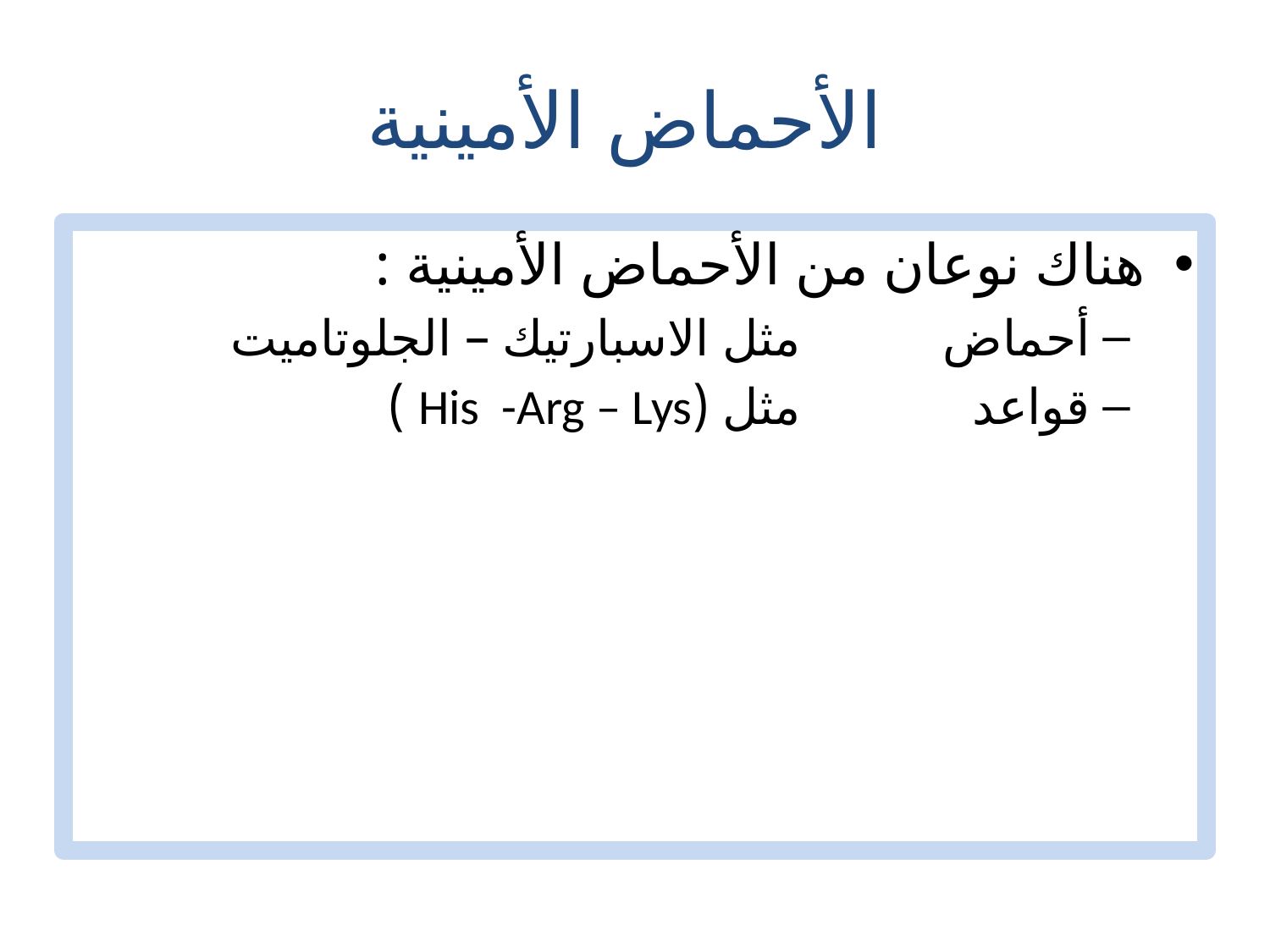

# الأحماض الأمينية
هناك نوعان من الأحماض الأمينية :
أحماض		مثل 	الاسبارتيك – الجلوتاميت
قواعد 		مثل 	(His  -Arg – Lys )